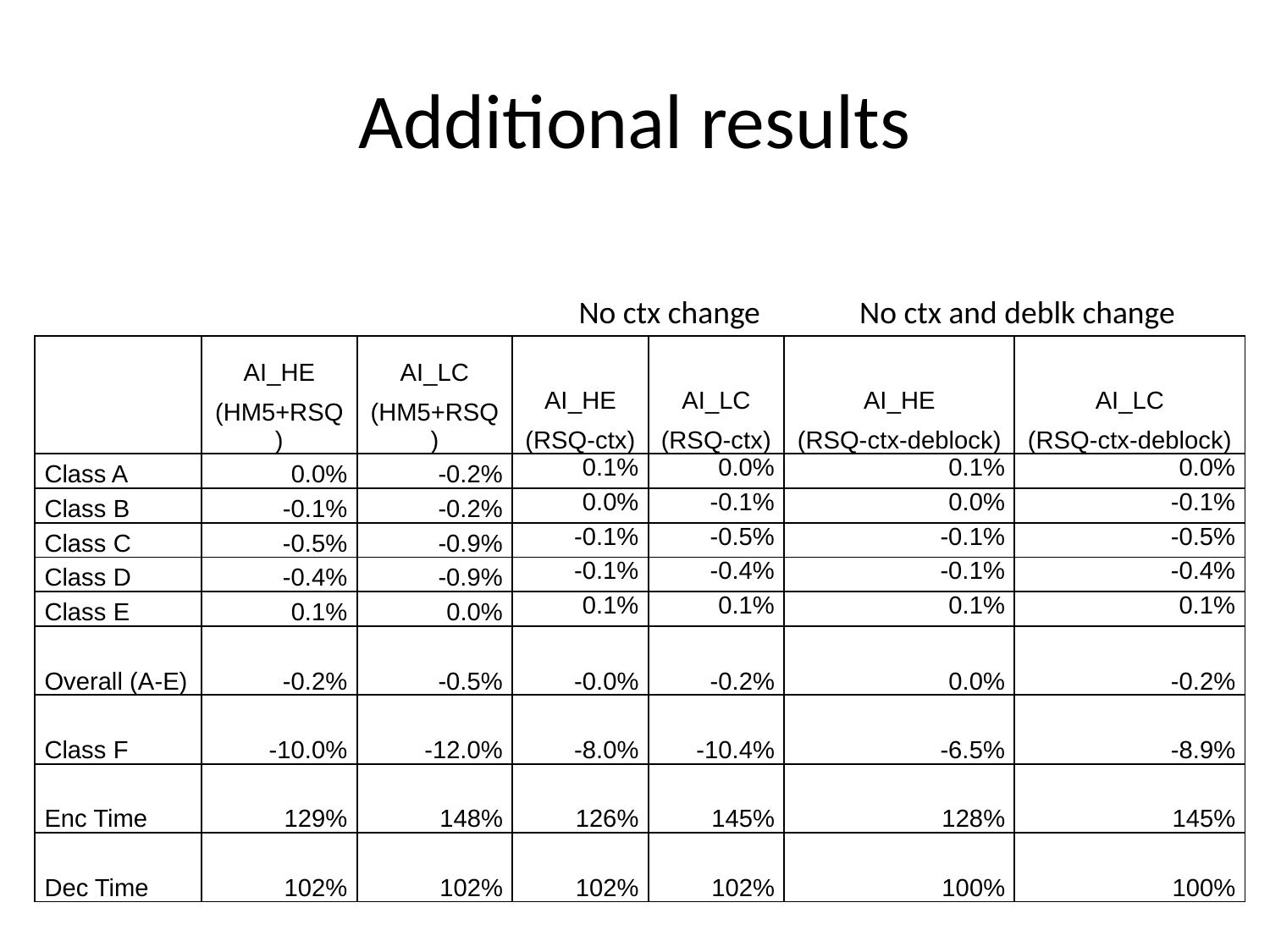

# Additional results
No ctx change
No ctx and deblk change
|  | AI\_HE (HM5+RSQ) | AI\_LC (HM5+RSQ) | AI\_HE (RSQ-ctx) | AI\_LC (RSQ-ctx) | AI\_HE (RSQ-ctx-deblock) | AI\_LC (RSQ-ctx-deblock) |
| --- | --- | --- | --- | --- | --- | --- |
| Class A | 0.0% | -0.2% | 0.1% | 0.0% | 0.1% | 0.0% |
| Class B | -0.1% | -0.2% | 0.0% | -0.1% | 0.0% | -0.1% |
| Class C | -0.5% | -0.9% | -0.1% | -0.5% | -0.1% | -0.5% |
| Class D | -0.4% | -0.9% | -0.1% | -0.4% | -0.1% | -0.4% |
| Class E | 0.1% | 0.0% | 0.1% | 0.1% | 0.1% | 0.1% |
| Overall (A-E) | -0.2% | -0.5% | -0.0% | -0.2% | 0.0% | -0.2% |
| Class F | -10.0% | -12.0% | -8.0% | -10.4% | -6.5% | -8.9% |
| Enc Time | 129% | 148% | 126% | 145% | 128% | 145% |
| Dec Time | 102% | 102% | 102% | 102% | 100% | 100% |